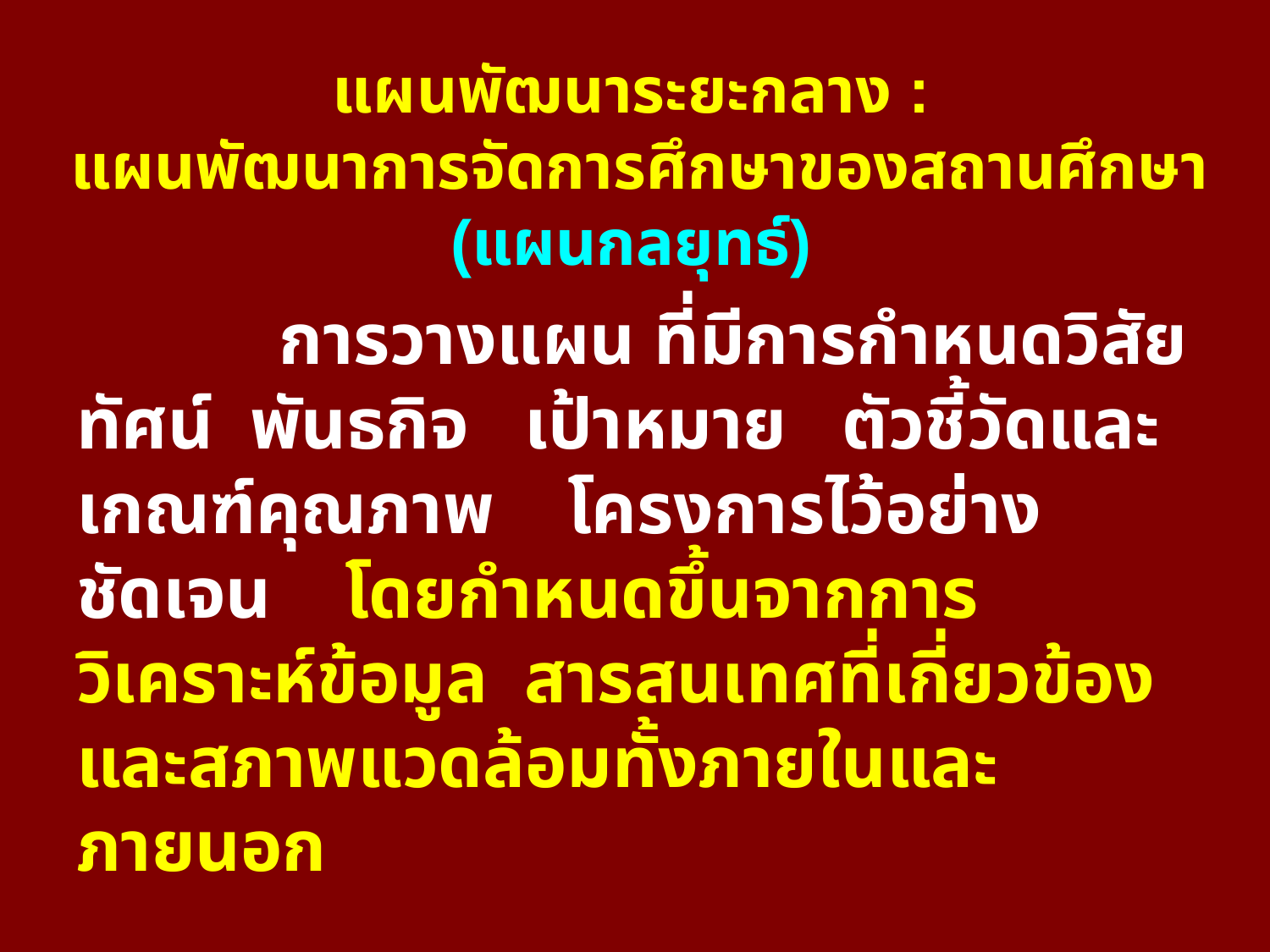

แผนพัฒนาระยะกลาง :
แผนพัฒนาการจัดการศึกษาของสถานศึกษา (แผนกลยุทธ์)
           การวางแผน ที่มีการกำหนดวิสัยทัศน์  พันธกิจ   เป้าหมาย   ตัวชี้วัดและเกณฑ์คุณภาพ    โครงการไว้อย่างชัดเจน    โดยกำหนดขึ้นจากการวิเคราะห์ข้อมูล  สารสนเทศที่เกี่ยวข้อง  และสภาพแวดล้อมทั้งภายในและภายนอก